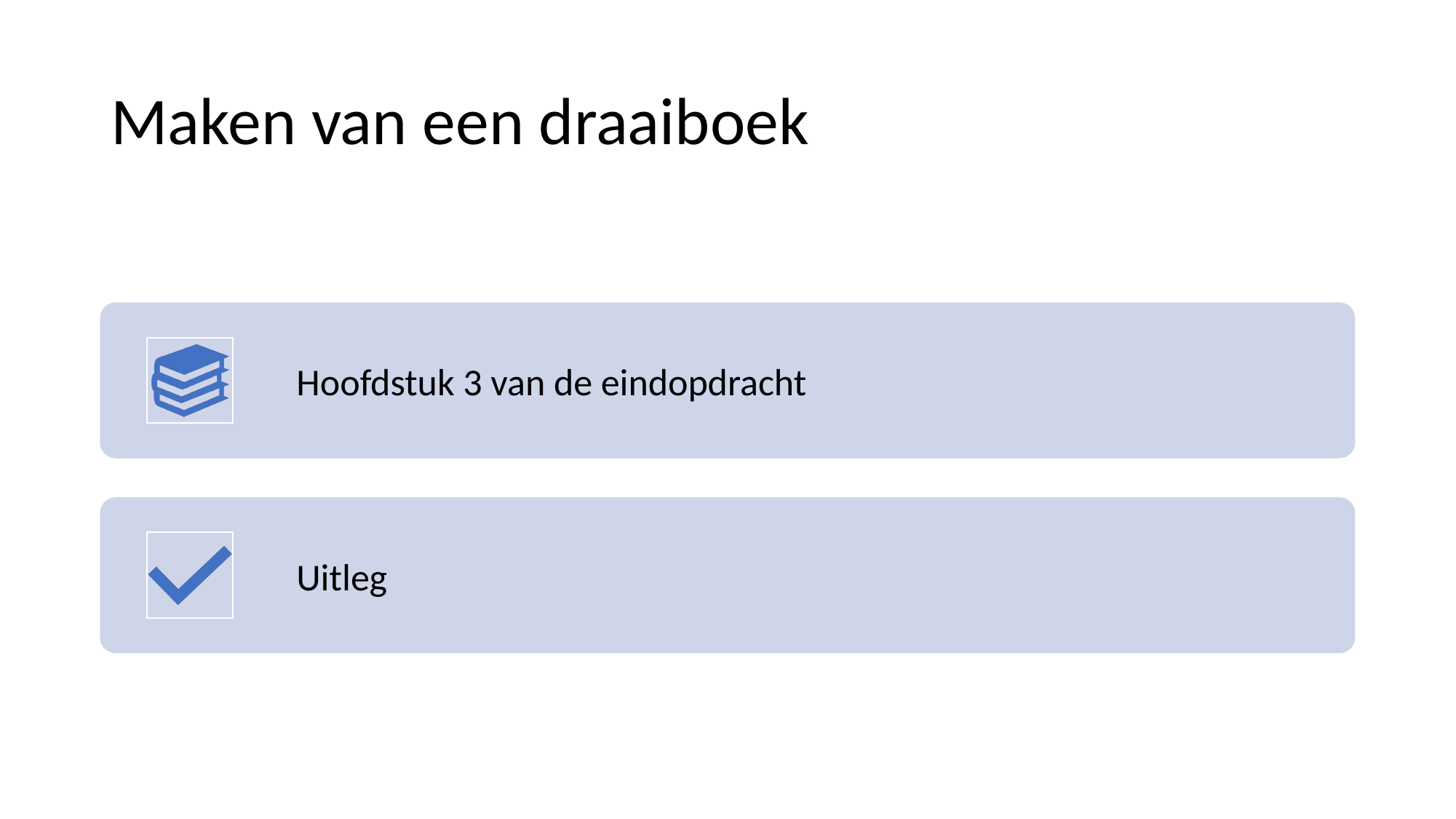

# Maken van een draaiboek
Hoofdstuk 3 van de eindopdracht
Uitleg